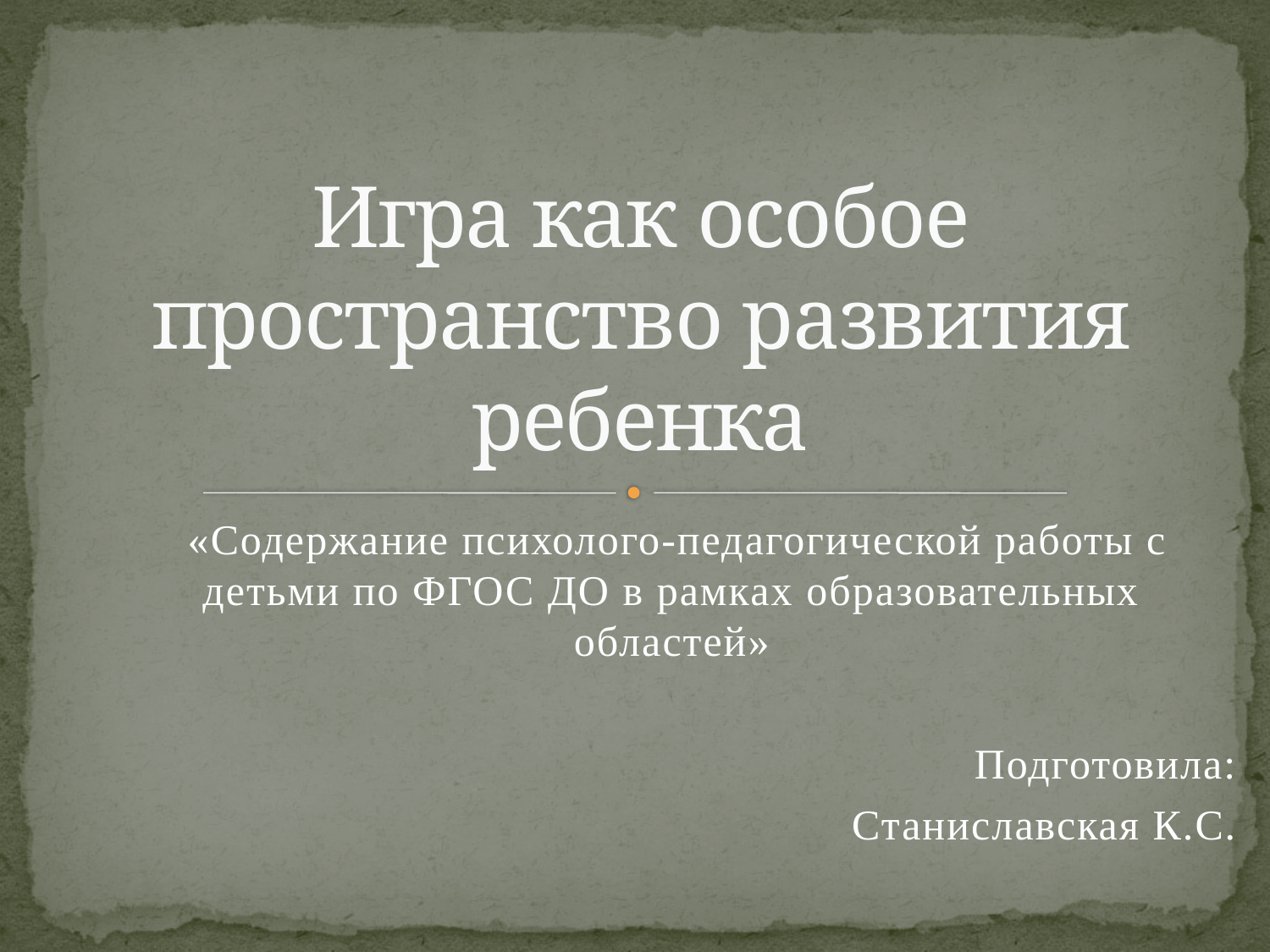

# Игра как особое пространство развития ребенка
 «Содержание психолого-педагогической работы с детьми по ФГОС ДО в рамках образовательных областей»

Подготовила:
Станиславская К.С.